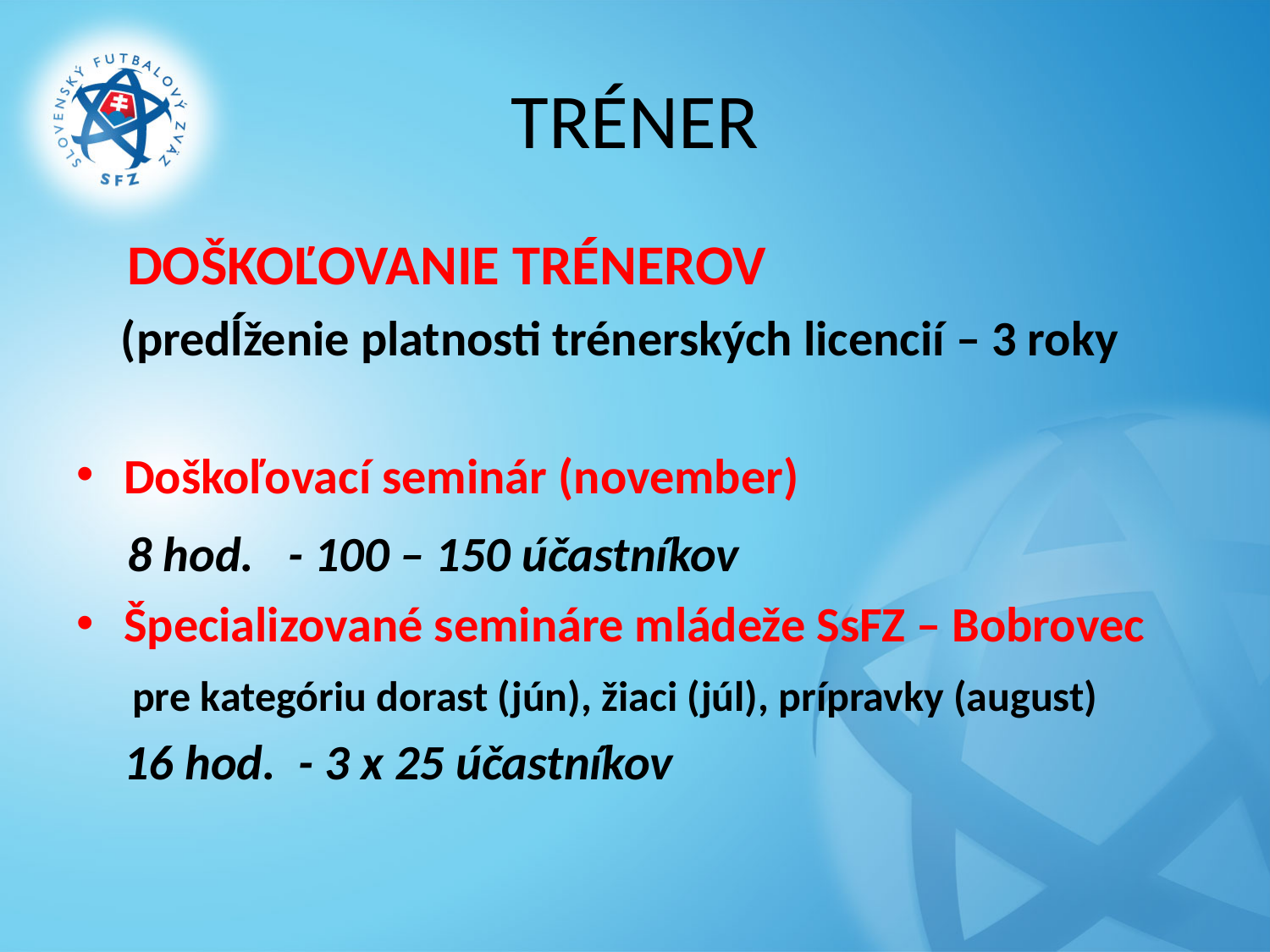

# TRÉNER
    DOŠKOĽOVANIE TRÉNEROV
    (predĺženie platnosti trénerských licencií – 3 roky

Doškoľovací seminár (november)
    8 hod.   - 100 – 150 účastníkov
Špecializované semináre mládeže SsFZ – Bobrovec
     pre kategóriu dorast (jún), žiaci (júl), prípravky (august)
     16 hod.  - 3 x 25 účastníkov